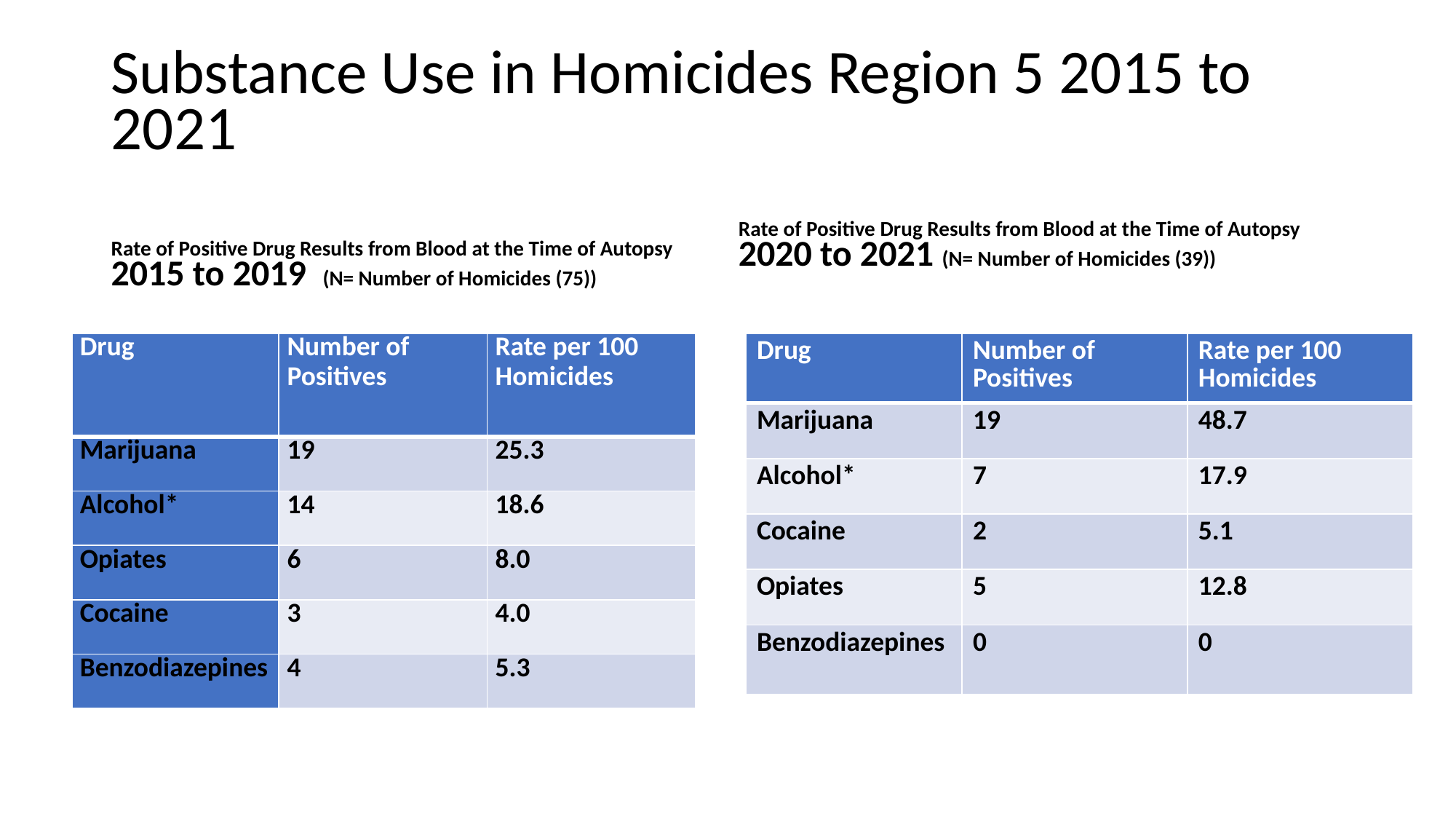

# Substance Use in Homicides Region 5 2015 to 2021
Rate of Positive Drug Results from Blood at the Time of Autopsy 2020 to 2021 (N= Number of Homicides (39))
Rate of Positive Drug Results from Blood at the Time of Autopsy 2015 to 2019  (N= Number of Homicides (75))

| Drug | Number of Positives | Rate per 100 Homicides |
| --- | --- | --- |
| Marijuana | 19 | 25.3 |
| Alcohol\* | 14 | 18.6 |
| Opiates | 6 | 8.0 |
| Cocaine | 3 | 4.0 |
| Benzodiazepines | 4 | 5.3 |
| Drug | Number of Positives | Rate per 100 Homicides |
| --- | --- | --- |
| Marijuana | 19 | 48.7 |
| Alcohol\* | 7 | 17.9 |
| Cocaine | 2 | 5.1 |
| Opiates | 5 | 12.8 |
| Benzodiazepines | 0 | 0 |